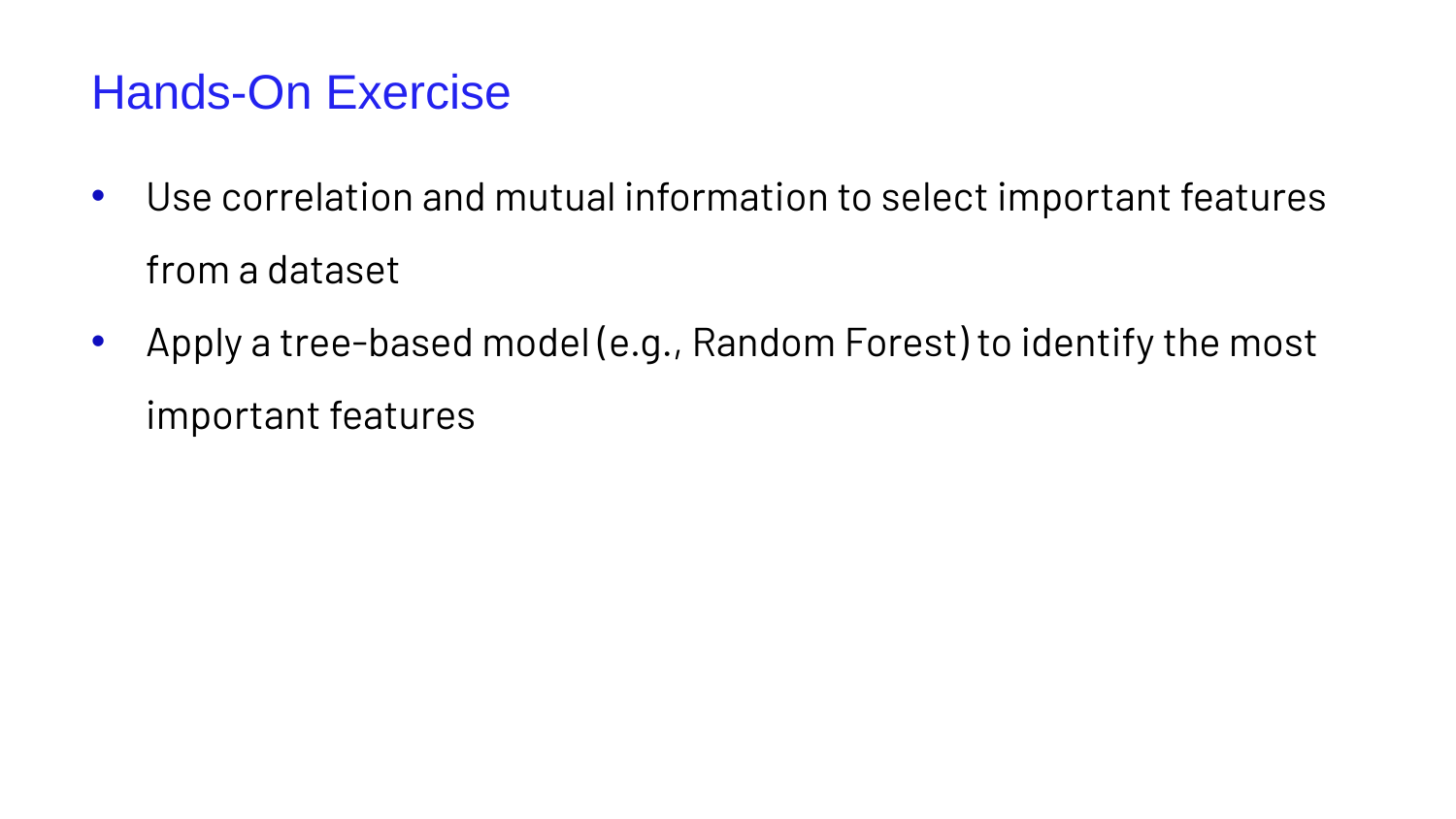

Hands-On Exercise
Use correlation and mutual information to select important features from a dataset
Apply a tree-based model (e.g., Random Forest) to identify the most important features